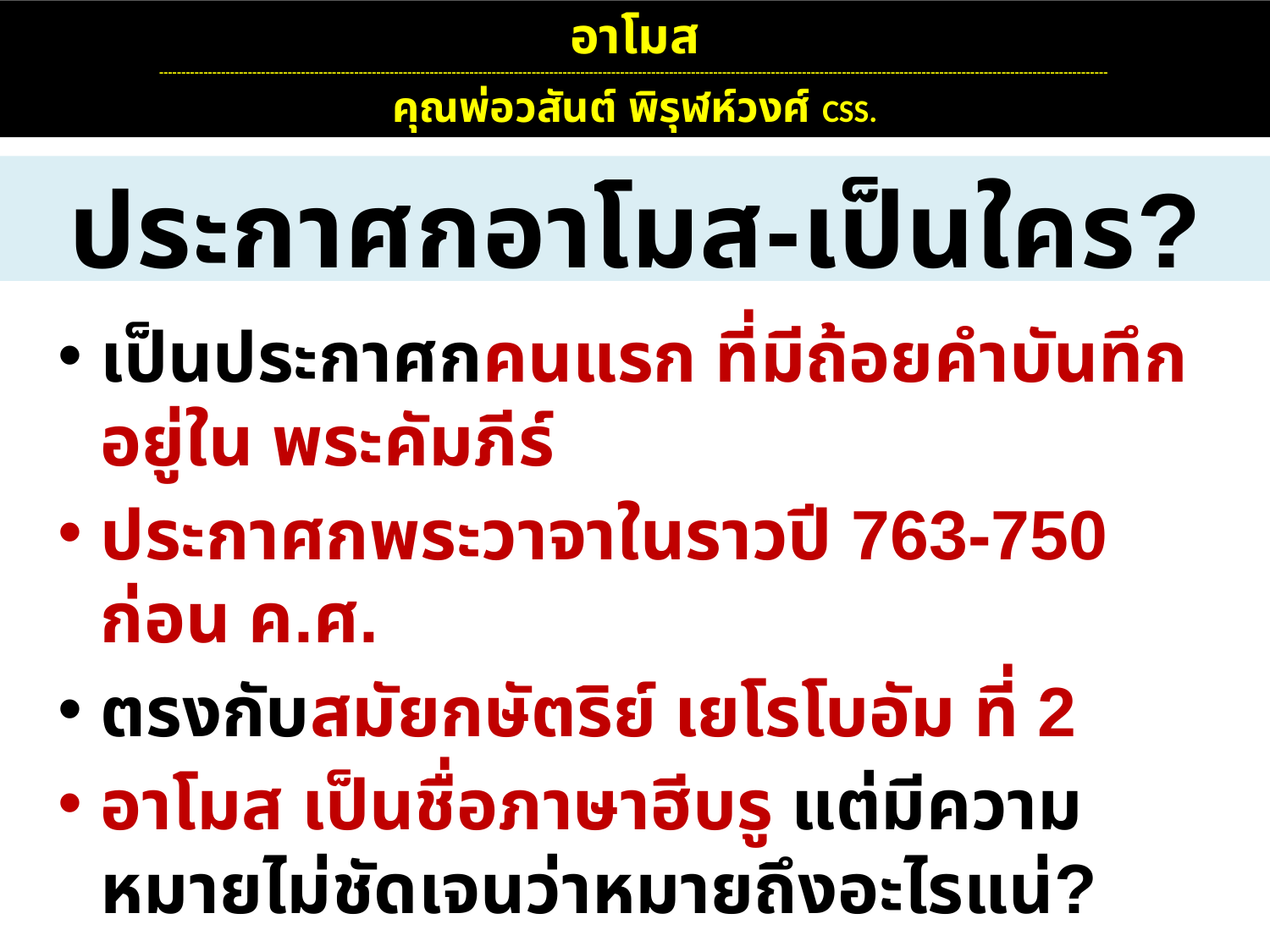

อาโมส
----------------------------------------------------------------------------------------------------------------------------------------------------------------------------------------------------------------------
คุณพ่อวสันต์ พิรุฬห์วงศ์ CSS.
ประกาศกอาโมส-เป็นใคร?
เป็นประกาศกคนแรก ที่มีถ้อยคำบันทึกอยู่ใน พระคัมภีร์
ประกาศกพระวาจาในราวปี 763-750 ก่อน ค.ศ.
ตรงกับสมัยกษัตริย์ เยโรโบอัม ที่ 2
อาโมส เป็นชื่อภาษาฮีบรู แต่มีความหมายไม่ชัดเจนว่าหมายถึงอะไรแน่?